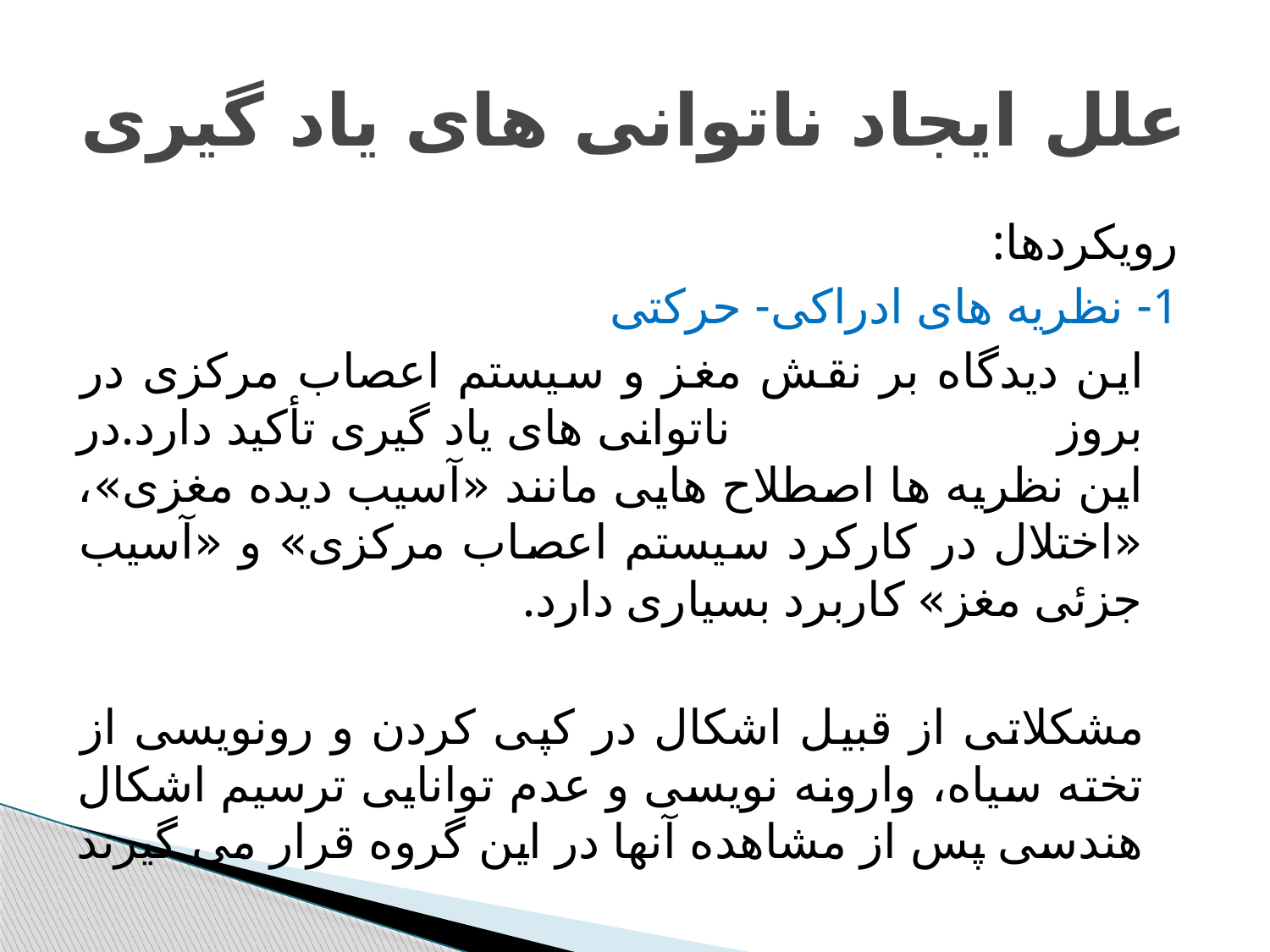

# علل ایجاد ناتوانی های یاد گیری
رویکردها:
1- نظریه های ادراکی- حرکتی
  این دیدگاه بر نقش مغز و سیستم اعصاب مرکزی در بروز                        ناتوانی های یاد گیری تأکید دارد.در این نظریه ها اصطلاح هایی مانند «آسیب دیده مغزی»، «اختلال در کارکرد سیستم اعصاب مرکزی» و «آسیب جزئی مغز» کاربرد بسیاری دارد.

  مشکلاتی از قبیل اشکال در کپی کردن و رونویسی از تخته سیاه، وارونه نویسی و عدم توانایی ترسیم اشکال هندسی پس از مشاهده آنها در این گروه قرار می گیرند